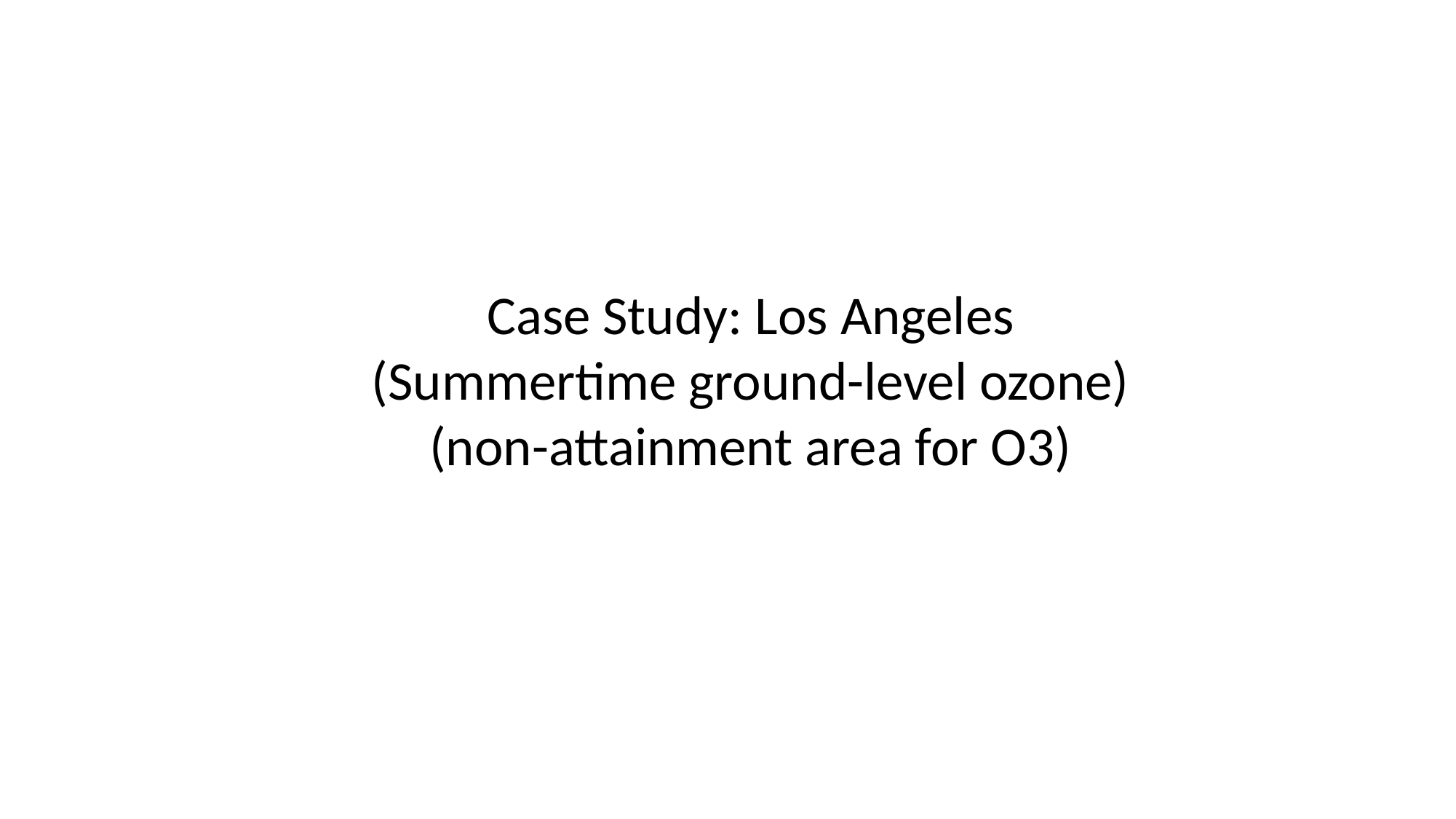

# Case Study: Los Angeles (Summertime ground-level ozone) (non-attainment area for O3)